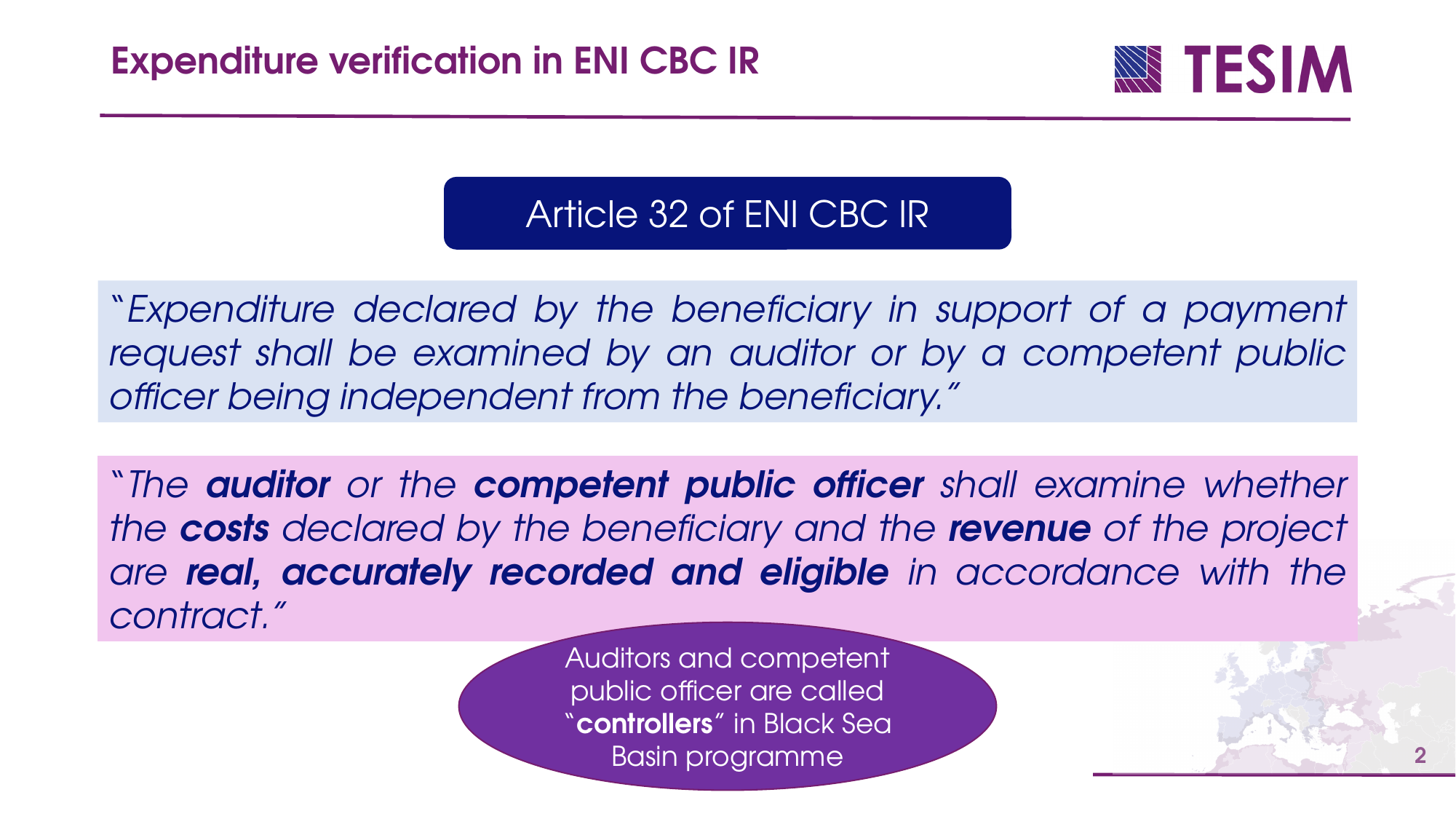

Expenditure verification in ENI CBC IR
Article 32 of ENI CBC IR
“Expenditure declared by the beneficiary in support of a payment request shall be examined by an auditor or by a competent public officer being independent from the beneficiary.”
“The auditor or the competent public officer shall examine whether the costs declared by the beneficiary and the revenue of the project are real, accurately recorded and eligible in accordance with the contract.”
Auditors and competent public officer are called “controllers” in Black Sea Basin programme